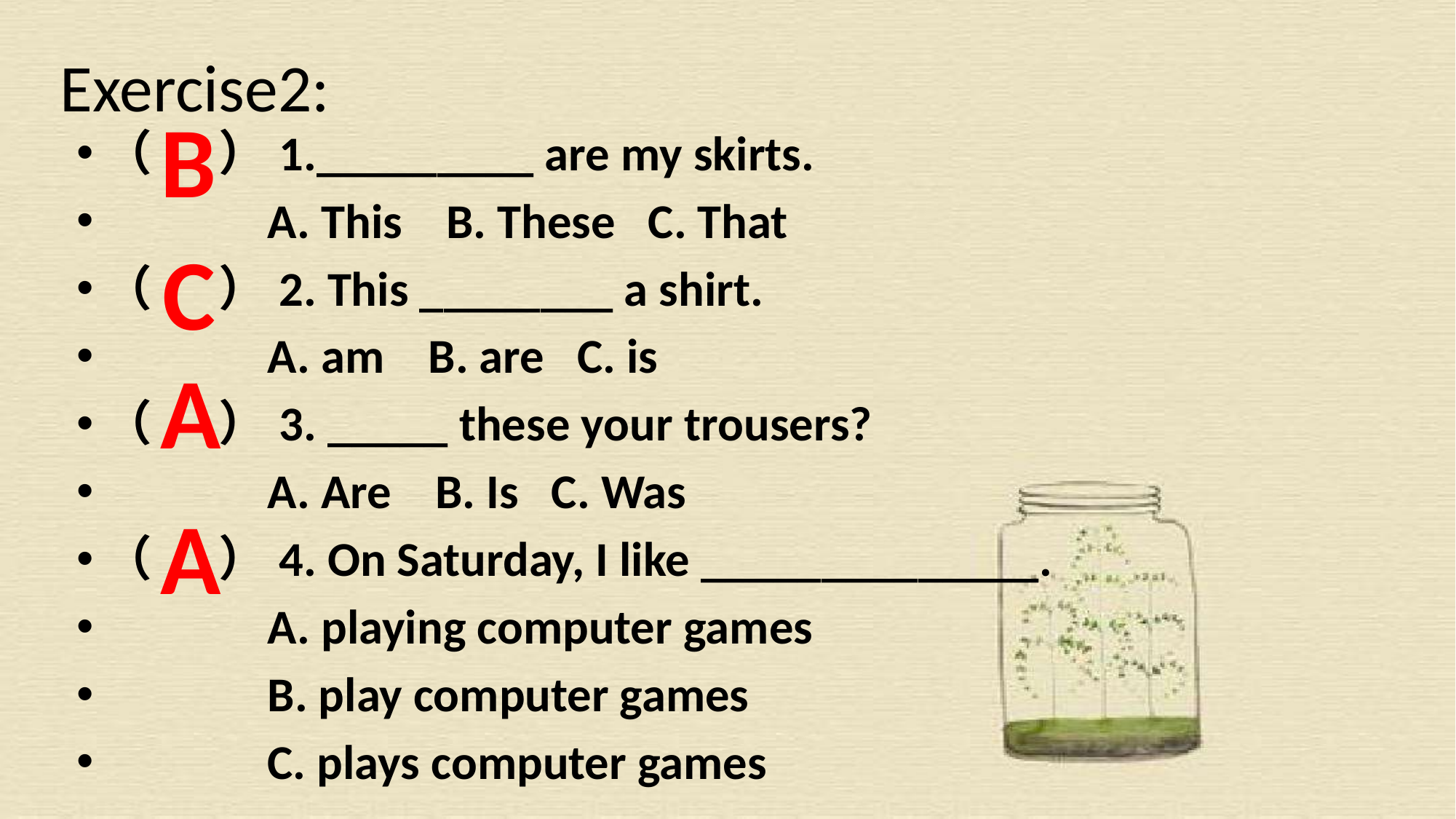

# Exercise2:
B
（      ）1._________ are my skirts.
               A. This    B. These   C. That
（      ）2. This ________ a shirt.
               A. am    B. are   C. is
（      ）3. _____ these your trousers?
               A. Are    B. Is   C. Was
（      ）4. On Saturday, I like ______________.
               A. playing computer games
               B. play computer games
               C. plays computer games
C
A
A